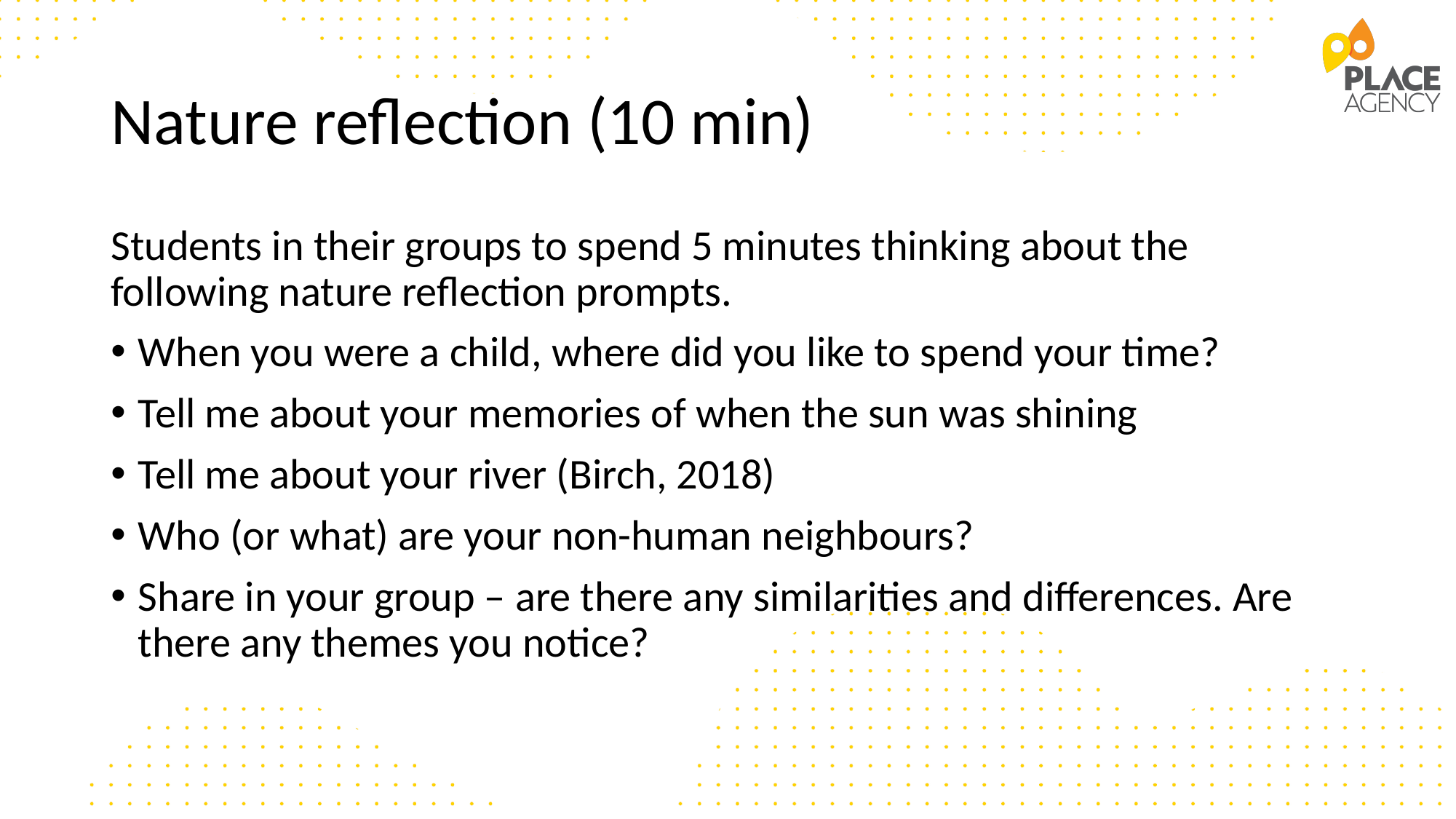

# Nature reflection (10 min)
Students in their groups to spend 5 minutes thinking about the following nature reflection prompts.
When you were a child, where did you like to spend your time?
Tell me about your memories of when the sun was shining
Tell me about your river (Birch, 2018)
Who (or what) are your non-human neighbours?
Share in your group – are there any similarities and differences. Are there any themes you notice?